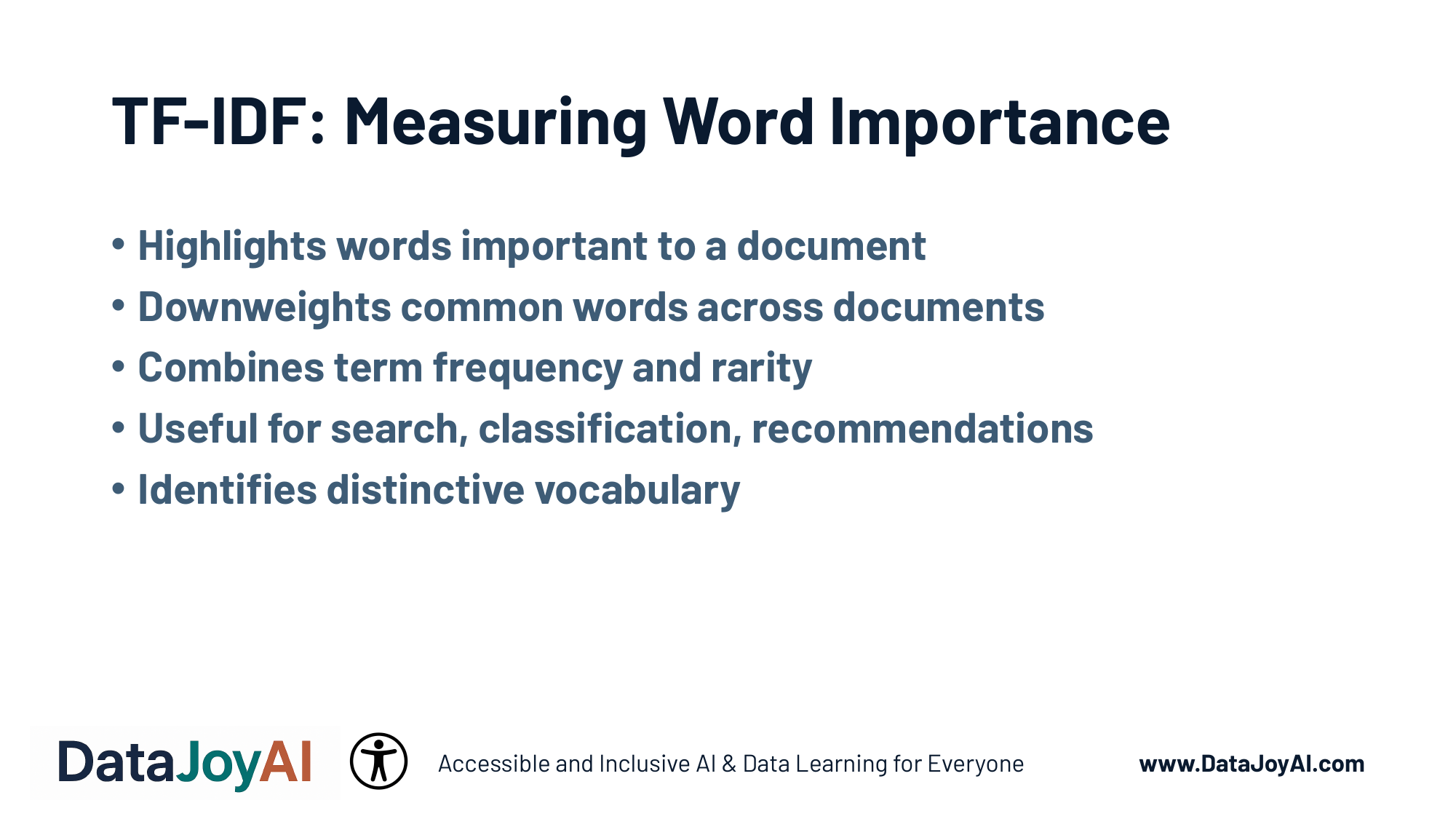

# TF-IDF: Measuring Word Importance
Highlights words important to a document
Downweights common words across documents
Combines term frequency and rarity
Useful for search, classification, recommendations
Identifies distinctive vocabulary